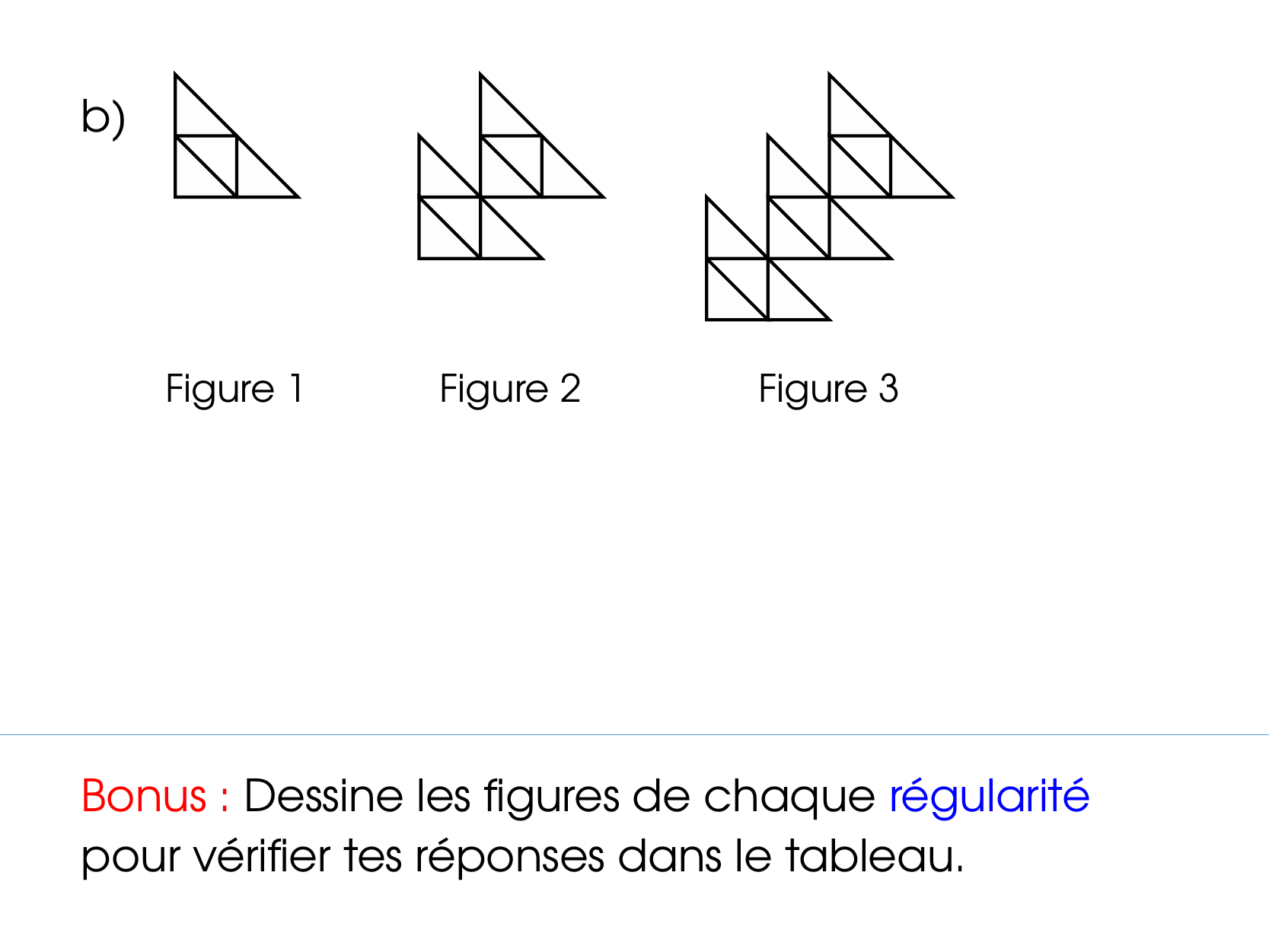

b)

Figure 1

Figure 2

Figure 3
Bonus : Dessine les figures de chaque régularité pour vérifier tes réponses dans le tableau.